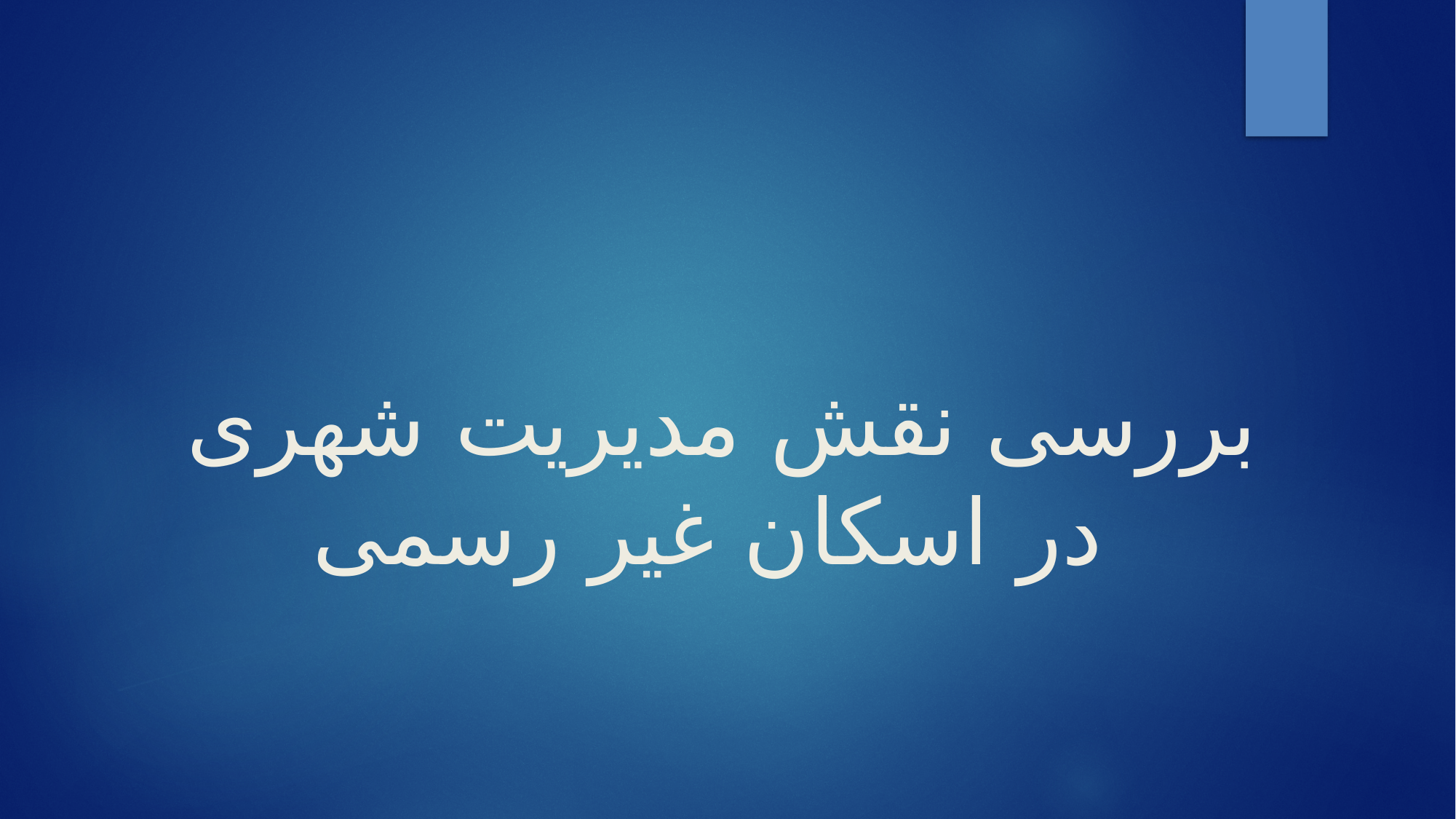

# بررسی نقش مدیریت شهری در اسکان غیر رسمی